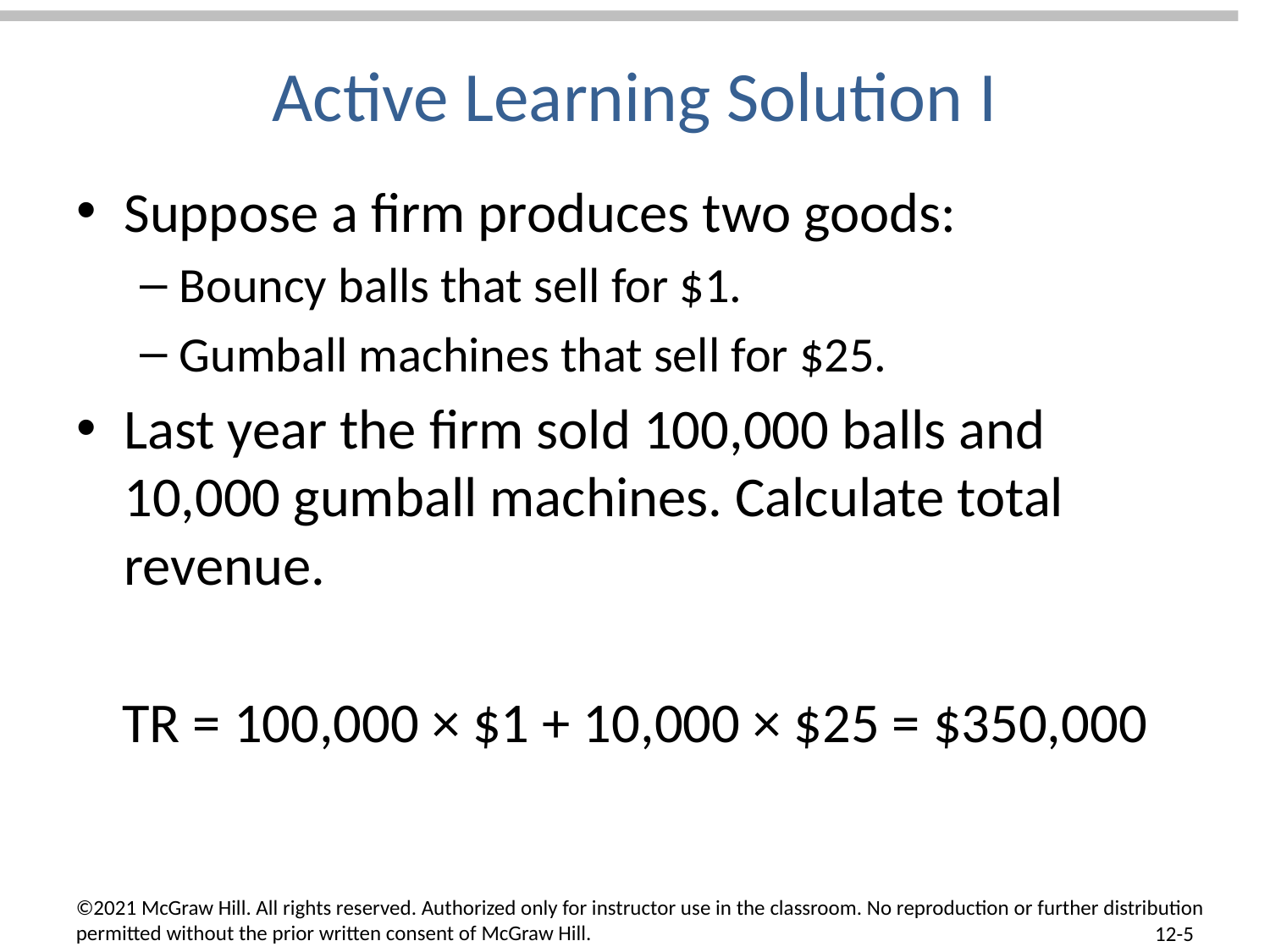

# Active Learning Solution I
Suppose a firm produces two goods:
Bouncy balls that sell for $1.
Gumball machines that sell for $25.
Last year the firm sold 100,000 balls and 10,000 gumball machines. Calculate total revenue.

TR = 100,000 × $1 + 10,000 × $25 = $350,000